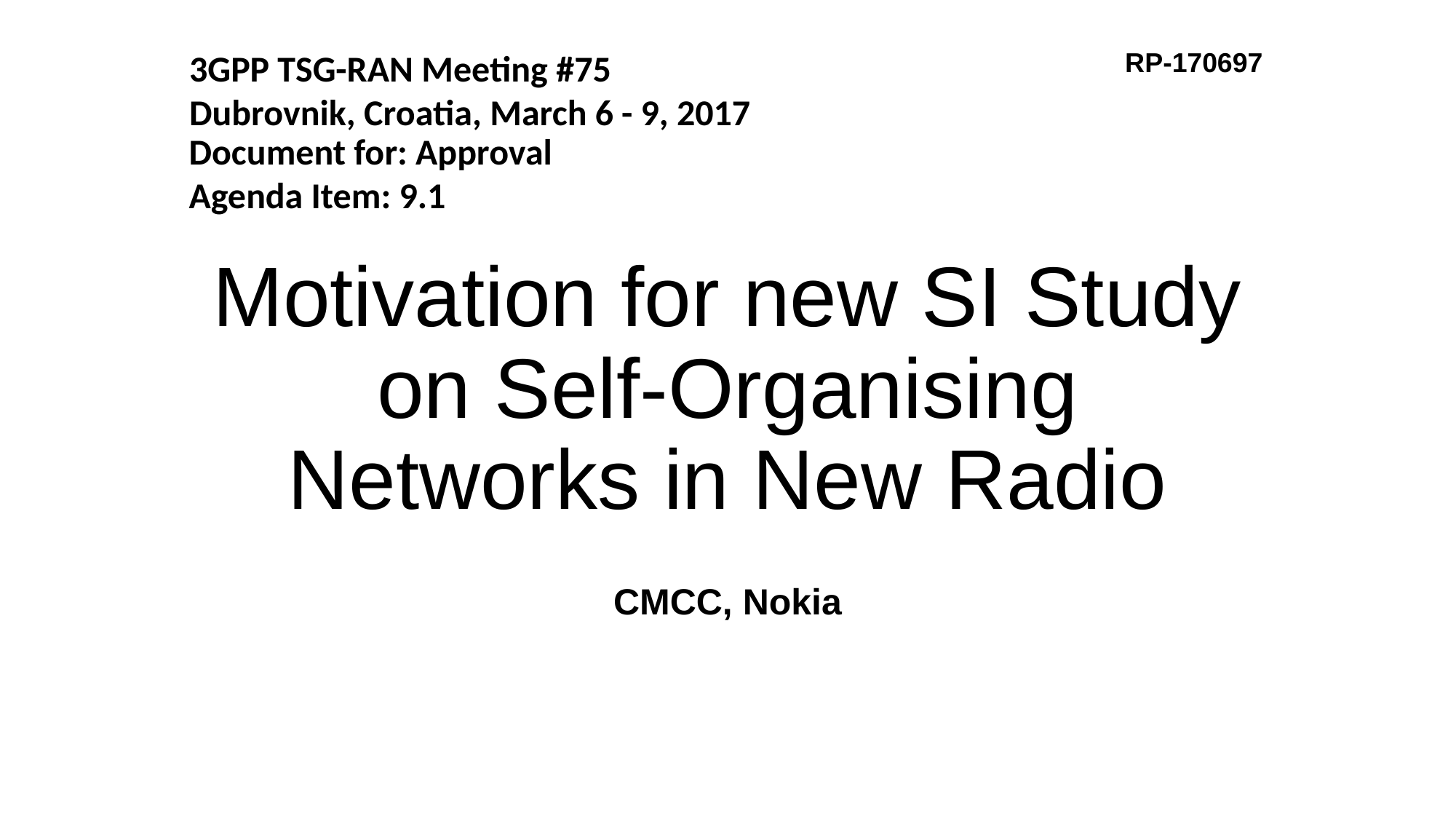

RP-170697
3GPP TSG-RAN Meeting #75
Dubrovnik, Croatia, March 6 - 9, 2017
Document for: Approval
Agenda Item: 9.1
# Motivation for new SI Study on Self-Organising Networks in New Radio
CMCC, Nokia